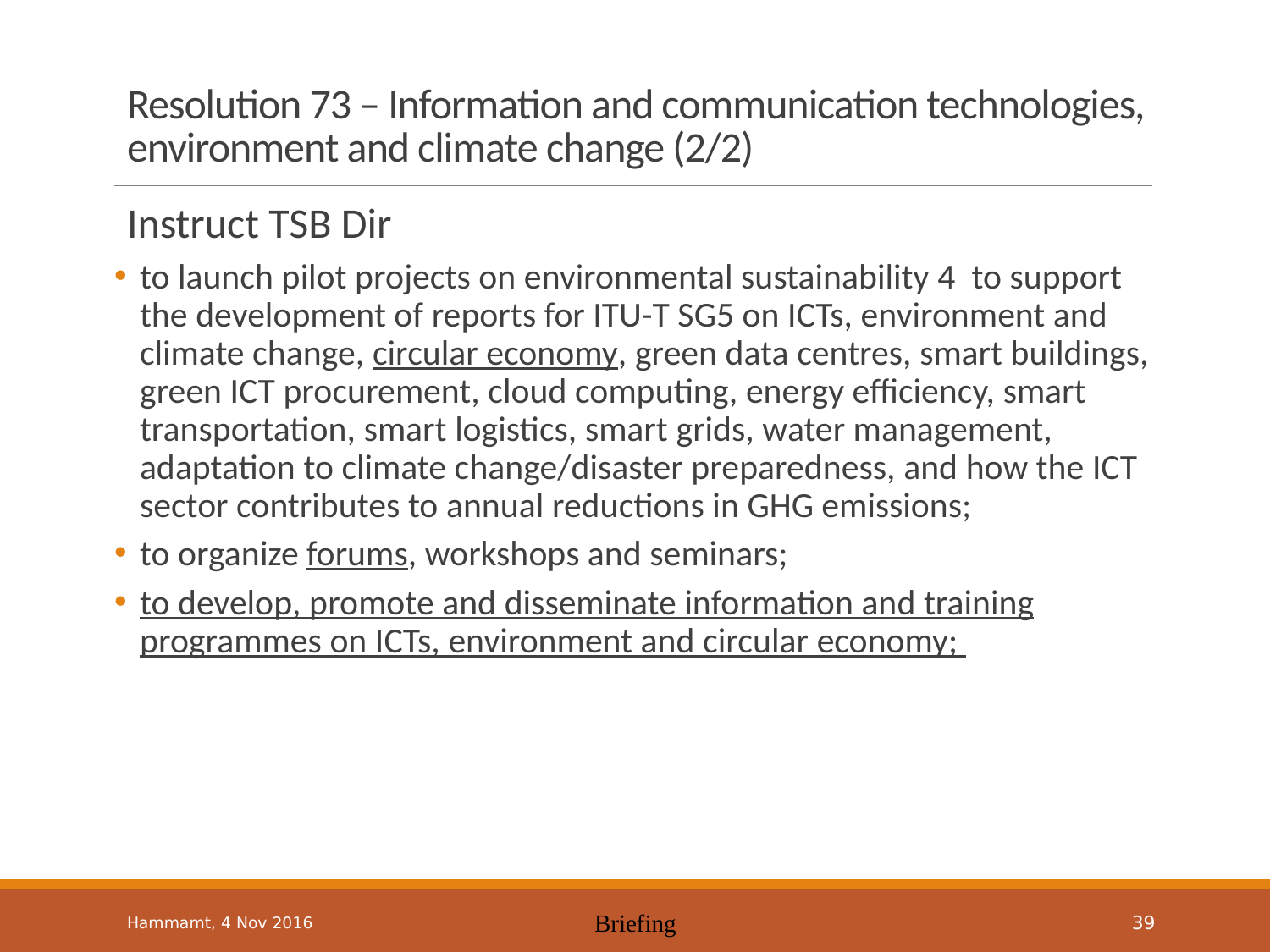

# Resolution 73 – Information and communication technologies, environment and climate change (2/2)
Instruct TSB Dir
to launch pilot projects on environmental sustainability 4  to support the development of reports for ITU-T SG5 on ICTs, environment and climate change, circular economy, green data centres, smart buildings, green ICT procurement, cloud computing, energy efficiency, smart transportation, smart logistics, smart grids, water management, adaptation to climate change/disaster preparedness, and how the ICT sector contributes to annual reductions in GHG emissions;
to organize forums, workshops and seminars;
to develop, promote and disseminate information and training programmes on ICTs, environment and circular economy;

Hammamt, 4 Nov 2016
Briefing
39